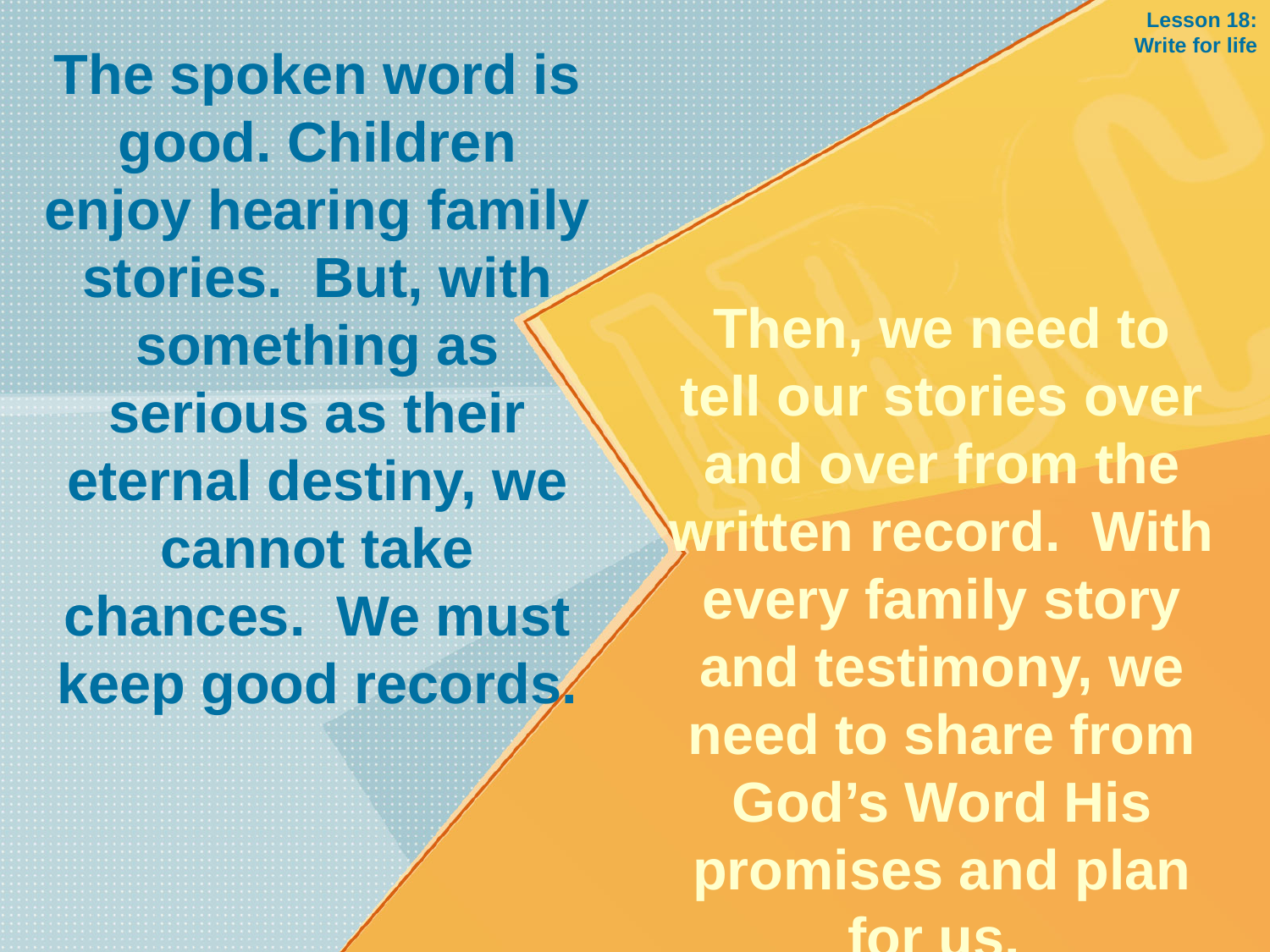

Lesson 18: Write for life
The spoken word is good. Children enjoy hearing family stories.  But, with something as serious as their eternal destiny, we cannot take chances.  We must keep good records.
Then, we need to tell our stories over and over from the written record.  With every family story and testimony, we need to share from God’s Word His promises and plan for us.